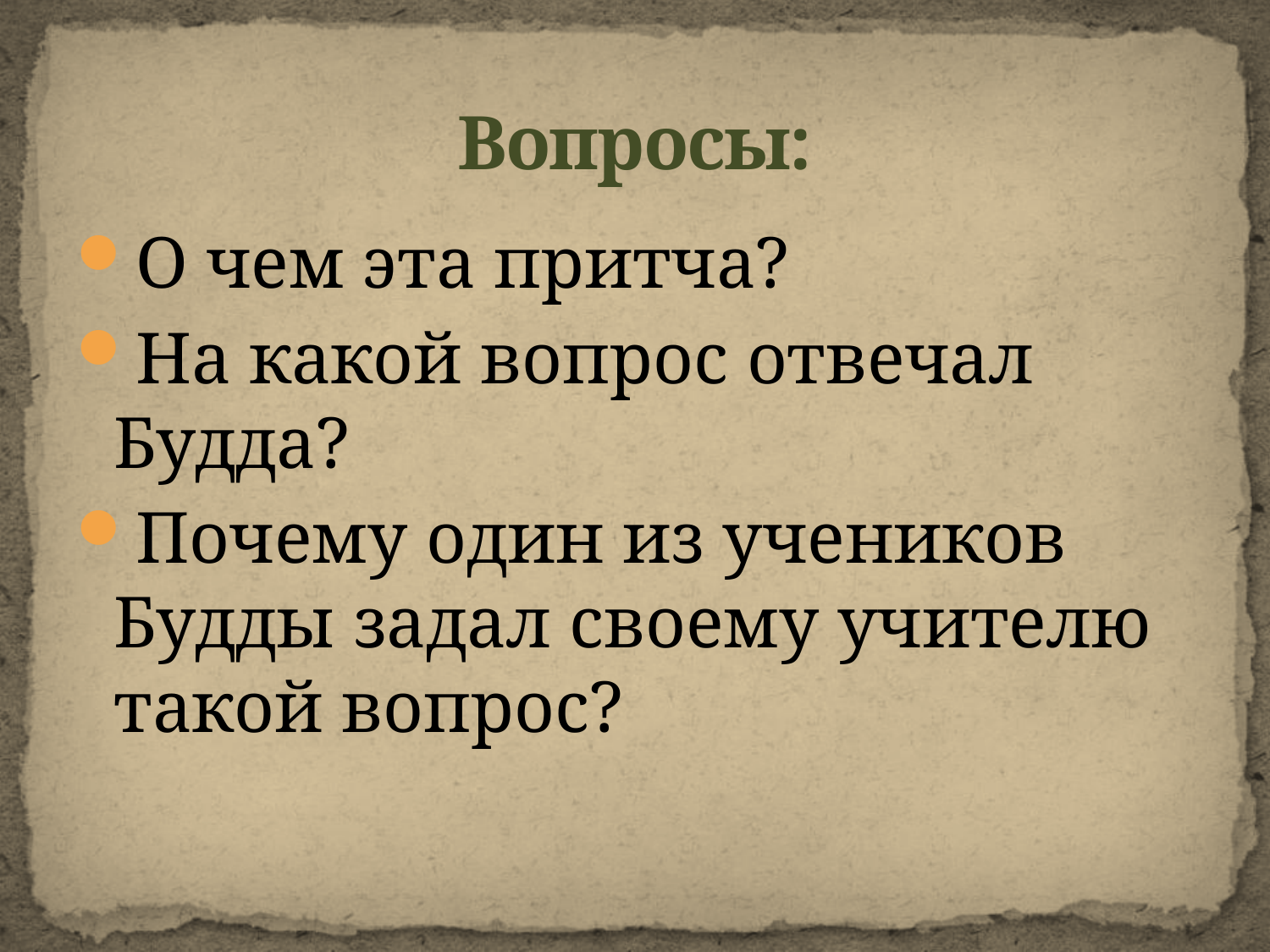

# Вопросы:
О чем эта притча?
На какой вопрос отвечал Будда?
Почему один из учеников Будды задал своему учителю такой вопрос?